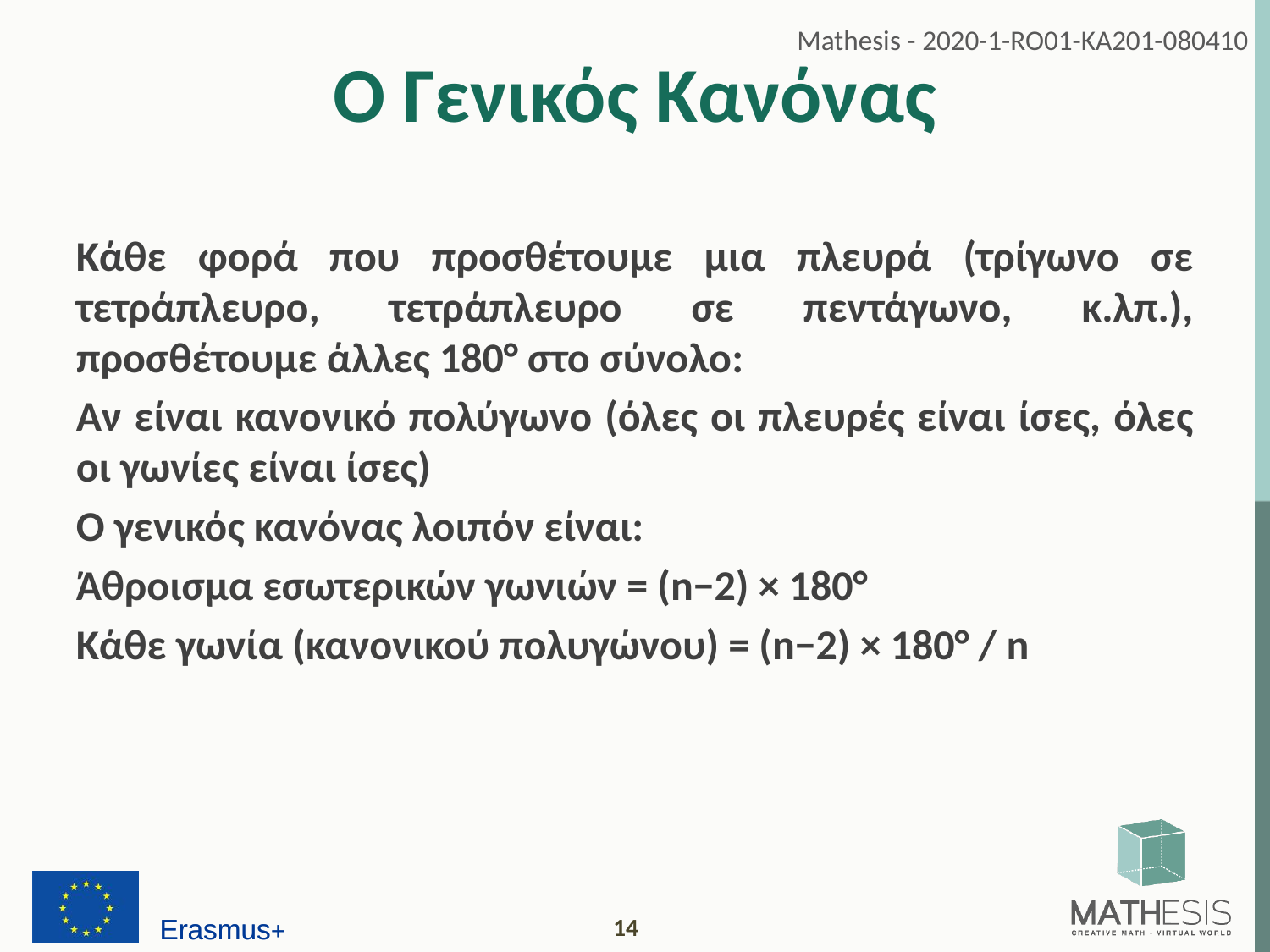

# Ο Γενικός Κανόνας
Κάθε φορά που προσθέτουμε μια πλευρά (τρίγωνο σε τετράπλευρο, τετράπλευρο σε πεντάγωνο, κ.λπ.), προσθέτουμε άλλες 180° στο σύνολο:
Αν είναι κανονικό πολύγωνο (όλες οι πλευρές είναι ίσες, όλες οι γωνίες είναι ίσες)
Ο γενικός κανόνας λοιπόν είναι:
Άθροισμα εσωτερικών γωνιών = (n−2) × 180°
Κάθε γωνία (κανονικού πολυγώνου) = (n−2) × 180° / n